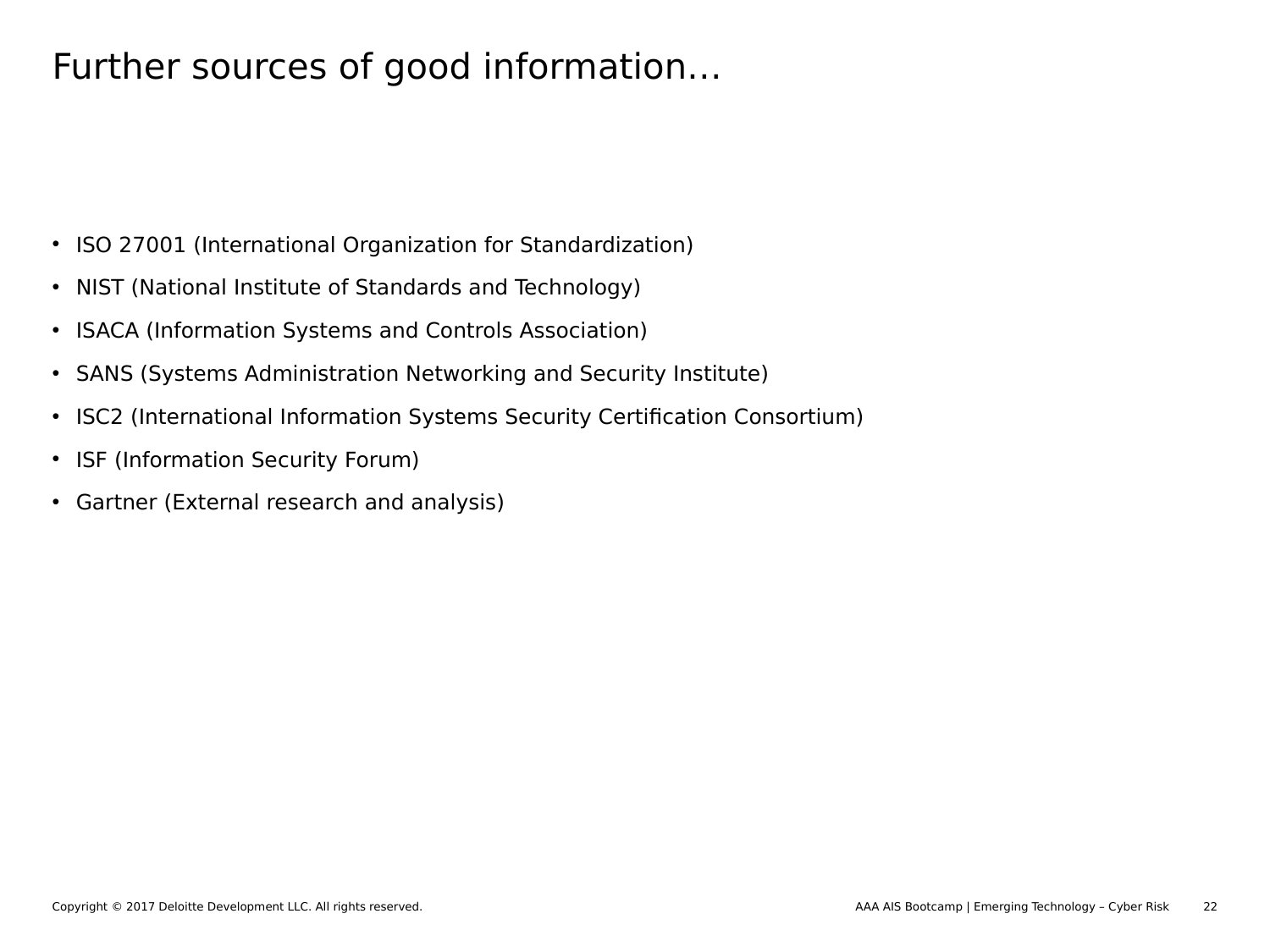

# Further sources of good information…
ISO 27001 (International Organization for Standardization)
NIST (National Institute of Standards and Technology)
ISACA (Information Systems and Controls Association)
SANS (Systems Administration Networking and Security Institute)
ISC2 (International Information Systems Security Certification Consortium)
ISF (Information Security Forum)
Gartner (External research and analysis)